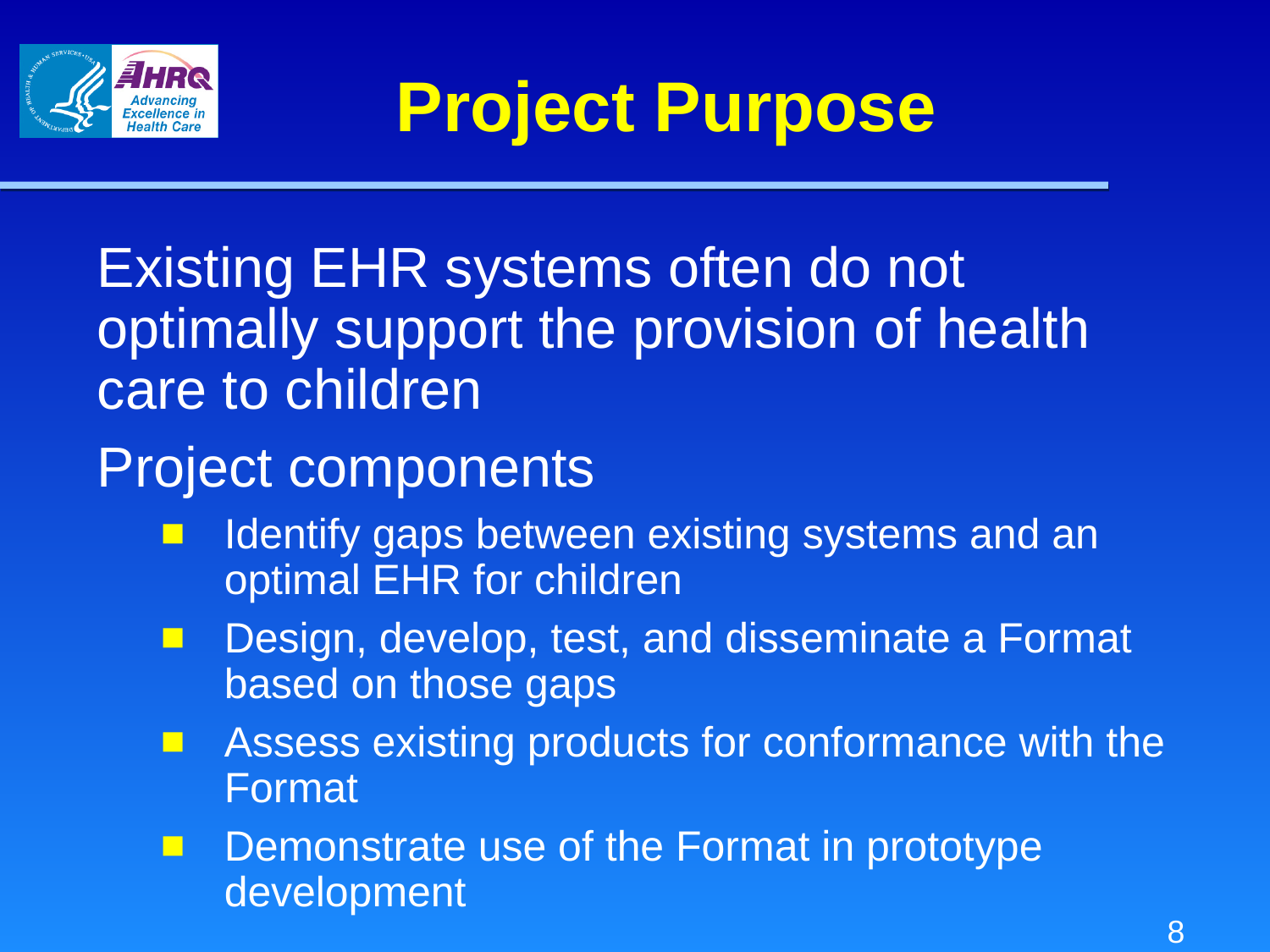

# Project Purpose
Existing EHR systems often do not optimally support the provision of health care to children
Project components
Identify gaps between existing systems and an optimal EHR for children
Design, develop, test, and disseminate a Format based on those gaps
Assess existing products for conformance with the Format
Demonstrate use of the Format in prototype development
8